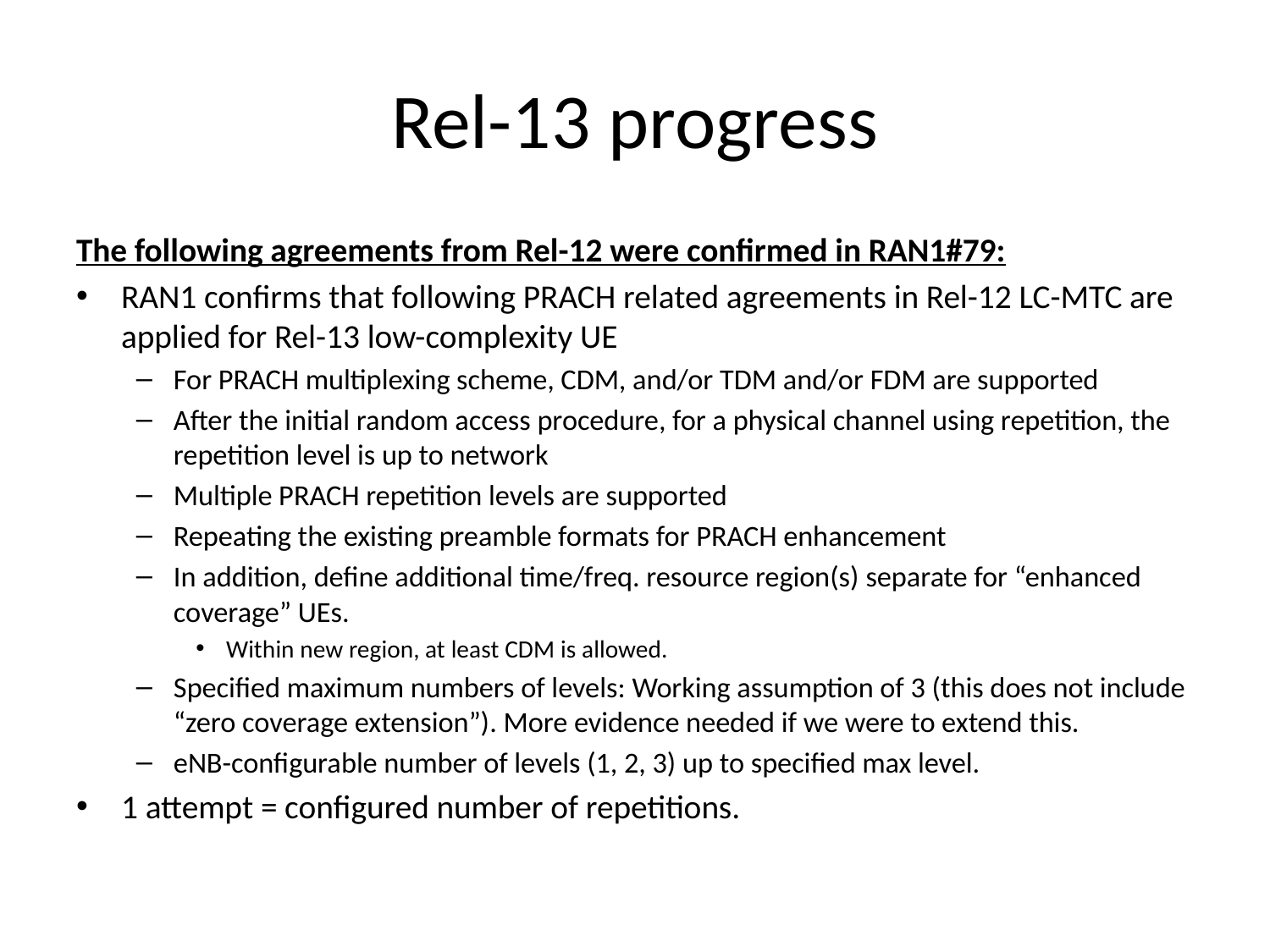

# Rel-13 progress
The following agreements from Rel-12 were confirmed in RAN1#79:
RAN1 confirms that following PRACH related agreements in Rel-12 LC-MTC are applied for Rel-13 low-complexity UE
For PRACH multiplexing scheme, CDM, and/or TDM and/or FDM are supported
After the initial random access procedure, for a physical channel using repetition, the repetition level is up to network
Multiple PRACH repetition levels are supported
Repeating the existing preamble formats for PRACH enhancement
In addition, define additional time/freq. resource region(s) separate for “enhanced coverage” UEs.
Within new region, at least CDM is allowed.
Specified maximum numbers of levels: Working assumption of 3 (this does not include “zero coverage extension”). More evidence needed if we were to extend this.
eNB-configurable number of levels (1, 2, 3) up to specified max level.
1 attempt = configured number of repetitions.